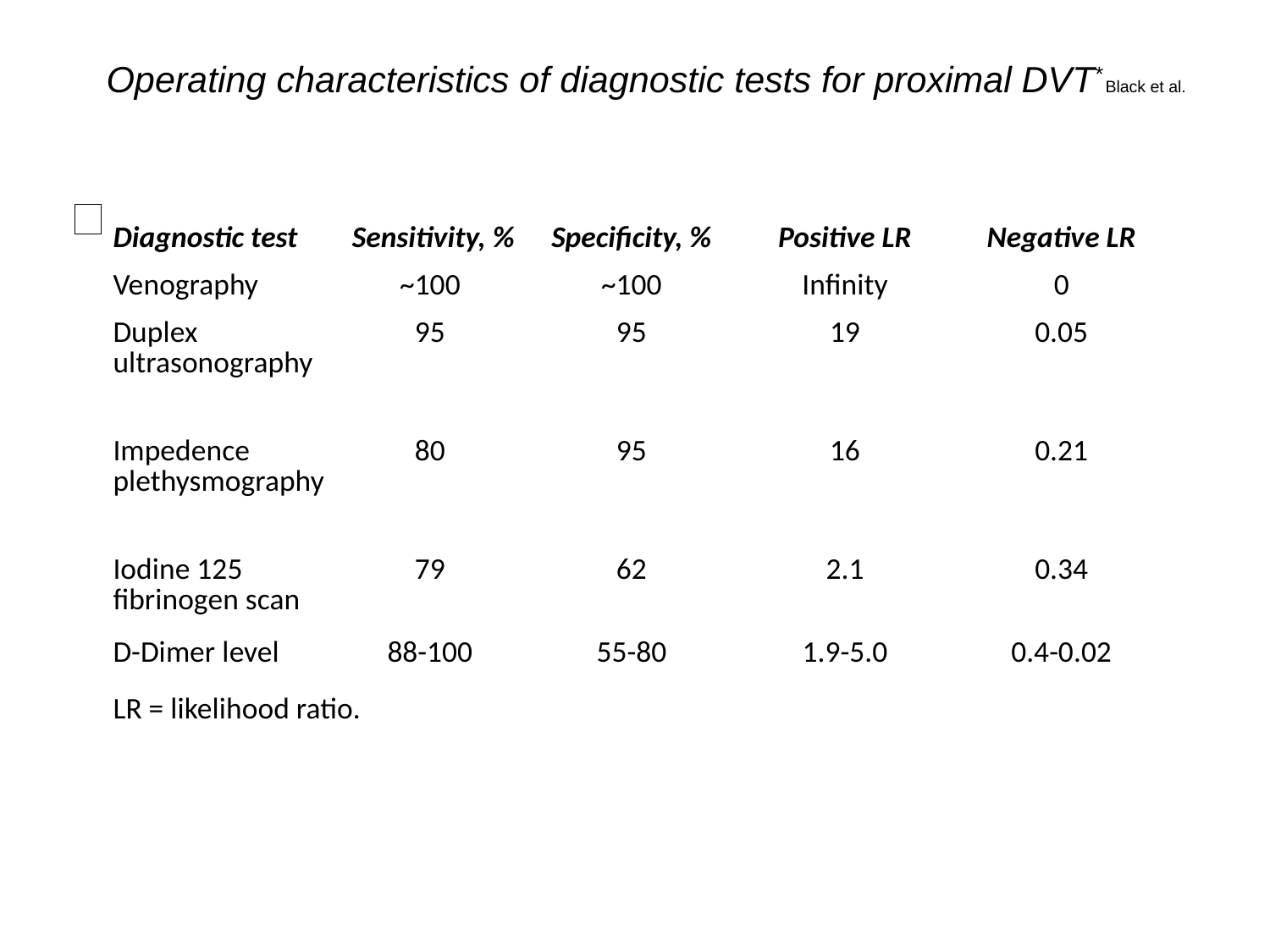

# Operating characteristics of diagnostic tests for proximal DVT* Black et al.
*
| Diagnostic test | Sensitivity, % | Specificity, % | Positive LR | Negative LR |
| --- | --- | --- | --- | --- |
| Venography | ~100 | ~100 | Infinity | 0 |
| Duplex ultrasonography | 95 | 95 | 19 | 0.05 |
| Impedence plethysmography | 80 | 95 | 16 | 0.21 |
| Iodine 125 fibrinogen scan | 79 | 62 | 2.1 | 0.34 |
| D-Dimer level | 88-100 | 55-80 | 1.9-5.0 | 0.4-0.02 |
| LR = likelihood ratio. |  |  |  |  |